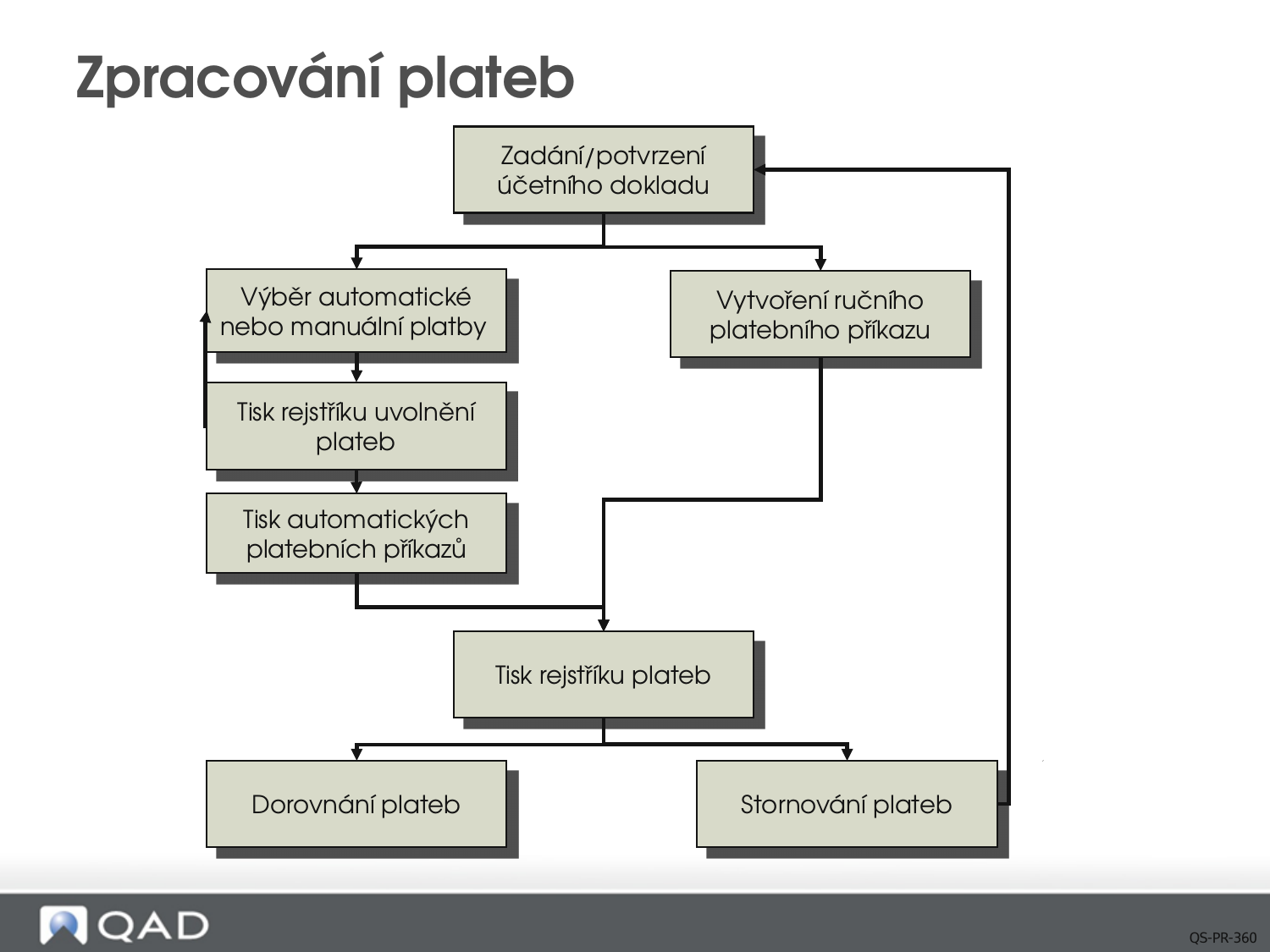

# Zpracování plateb
Zadání/potvrzení účetního dokladu
Výběr automatické
nebo manuální platby
Vytvoření ručního platebního příkazu

Tisk rejstříku uvolnění plateb
Tisk automatických platebních příkazů
Tisk rejstříku plateb
Stornování plateb
Dorovnání plateb

QS-PR-360